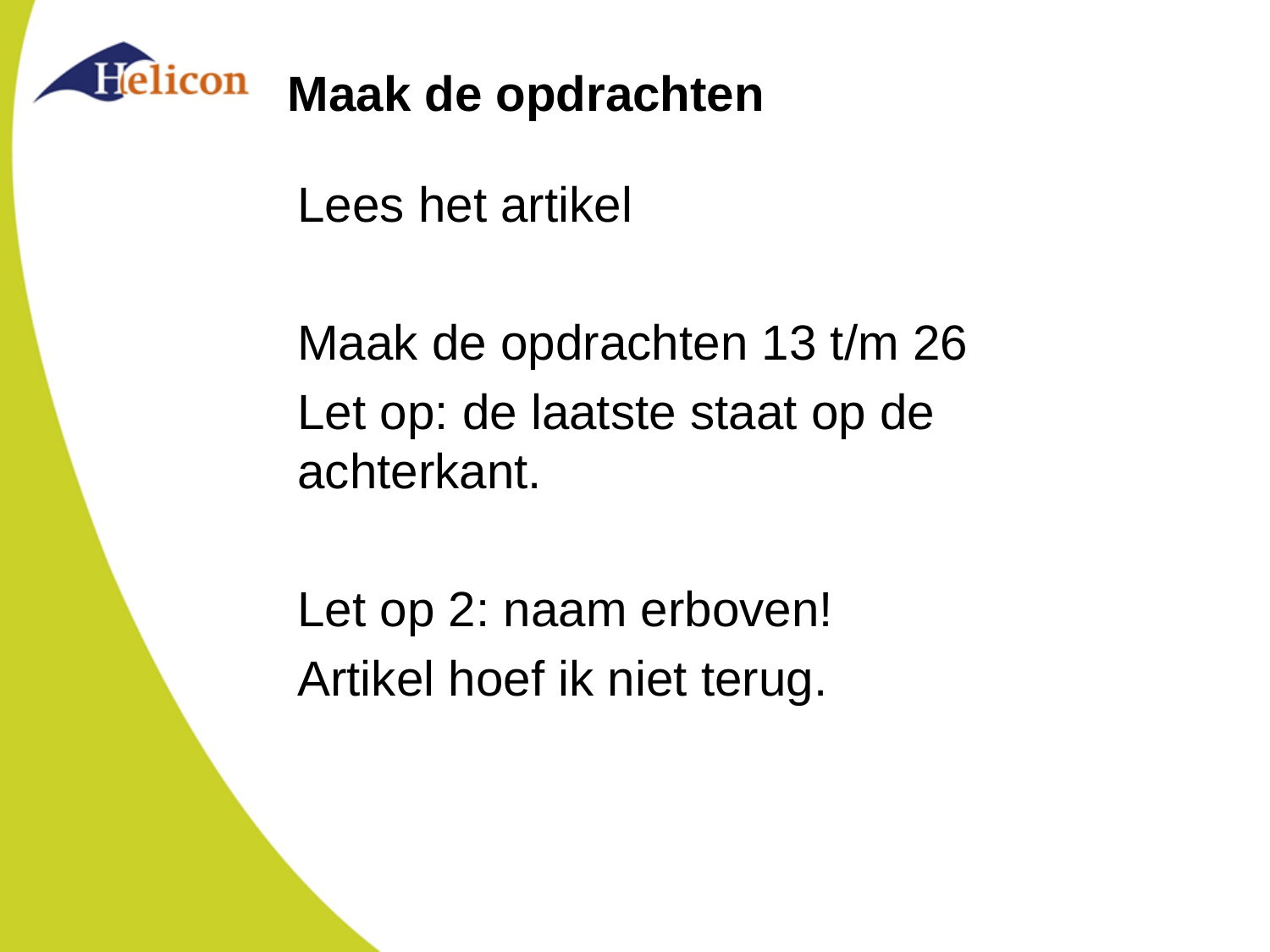

# Maak de opdrachten
Lees het artikel

Maak de opdrachten 13 t/m 26
Let op: de laatste staat op de achterkant.

Let op 2: naam erboven!
Artikel hoef ik niet terug.